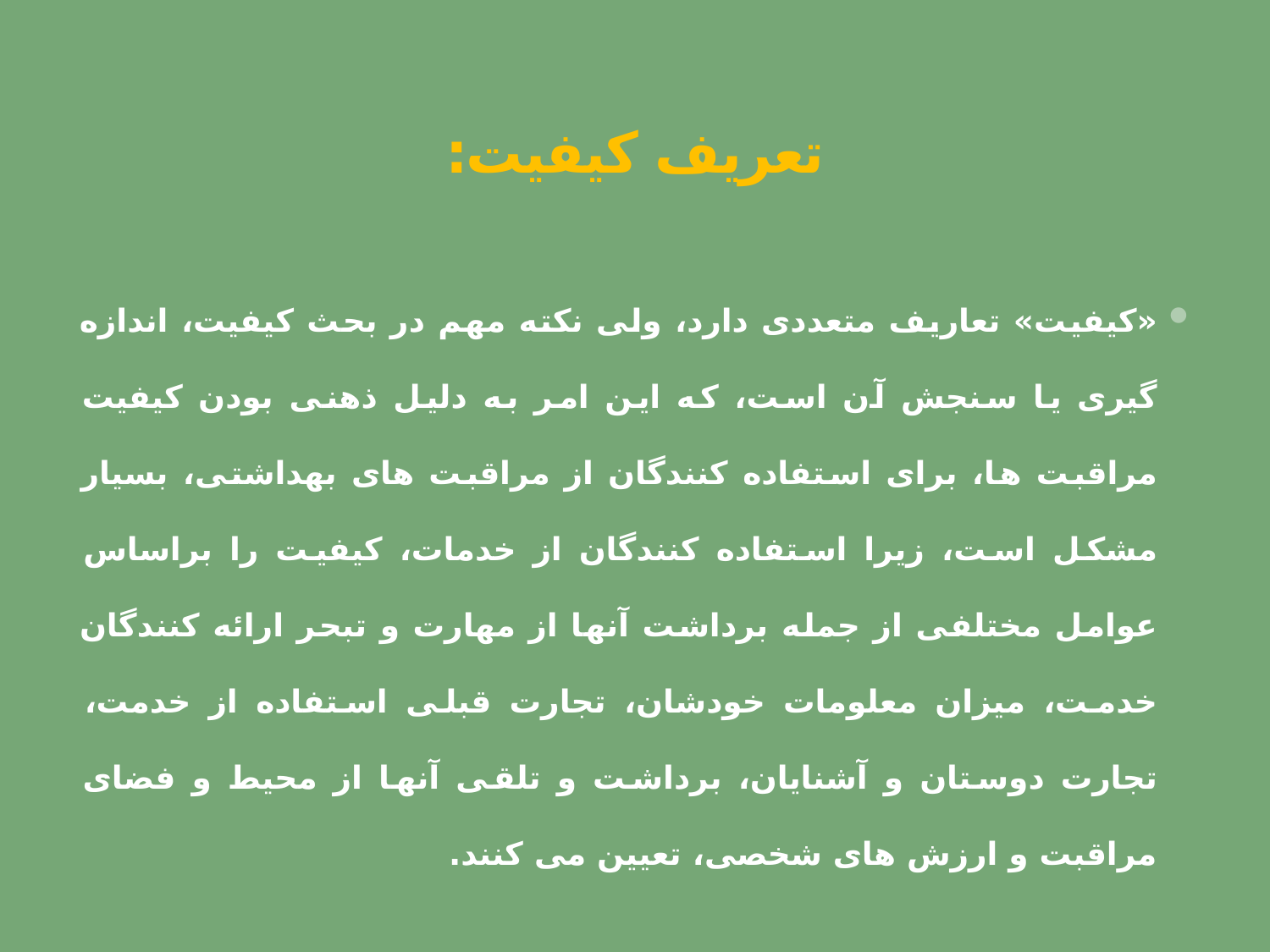

# تعریف کیفیت:
«کیفیت» تعاریف متعددی دارد، ولی نکته مهم در بحث کیفیت، اندازه گیری یا سنجش آن است، که این امر به دلیل ذهنی بودن کیفیت مراقبت ها، برای استفاده کنندگان از مراقبت های بهداشتی، بسیار مشکل است، زیرا استفاده کنندگان از خدمات، کیفیت را براساس عوامل مختلفی از جمله برداشت آنها از مهارت و تبحر ارائه کنندگان خدمت، میزان معلومات خودشان، تجارت قبلی استفاده از خدمت، تجارت دوستان و آشنایان، برداشت و تلقی آنها از محیط و فضای مراقبت و ارزش های شخصی، تعیین می کنند.